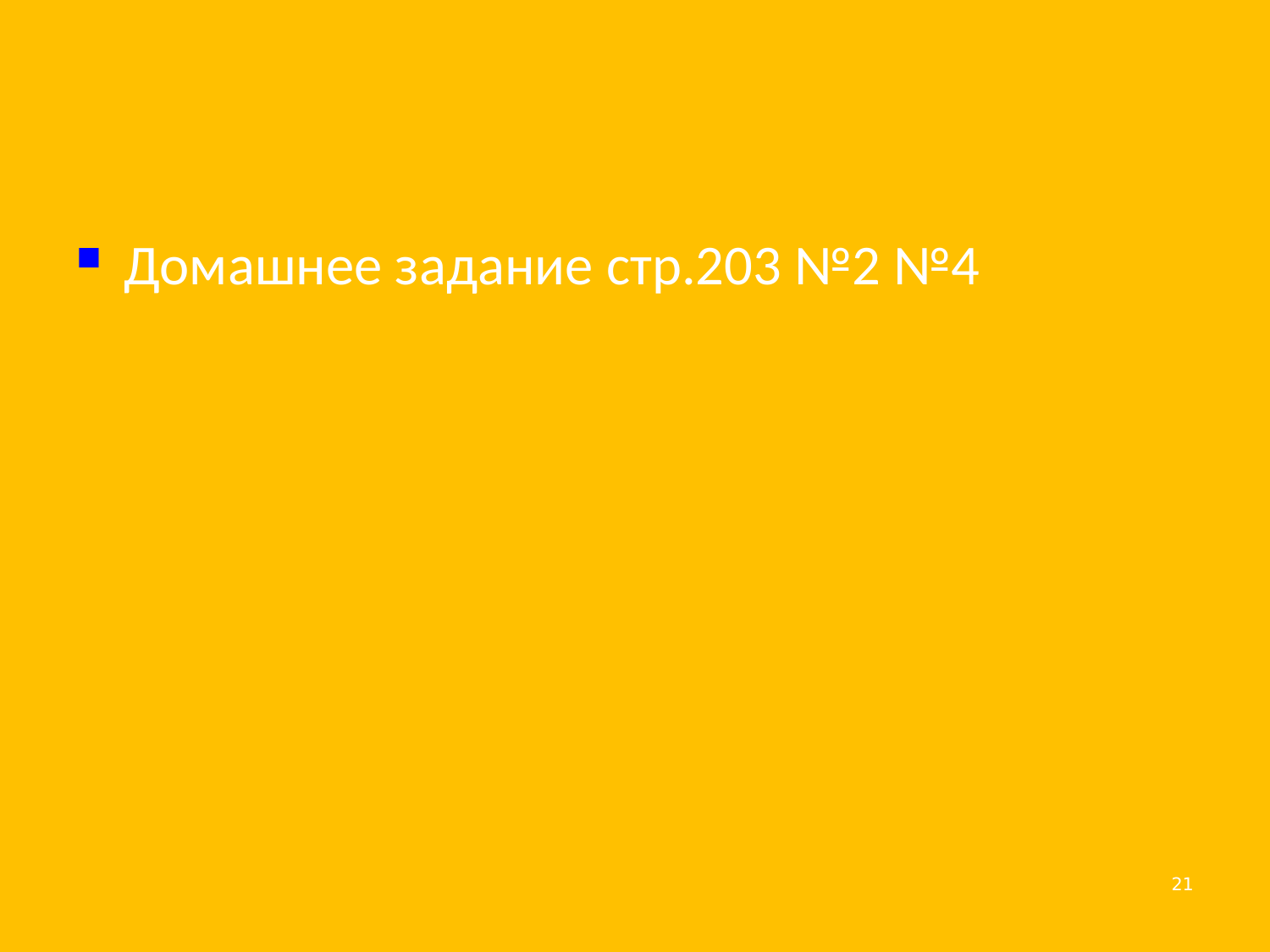

#
Домашнее задание стр.203 №2 №4
21